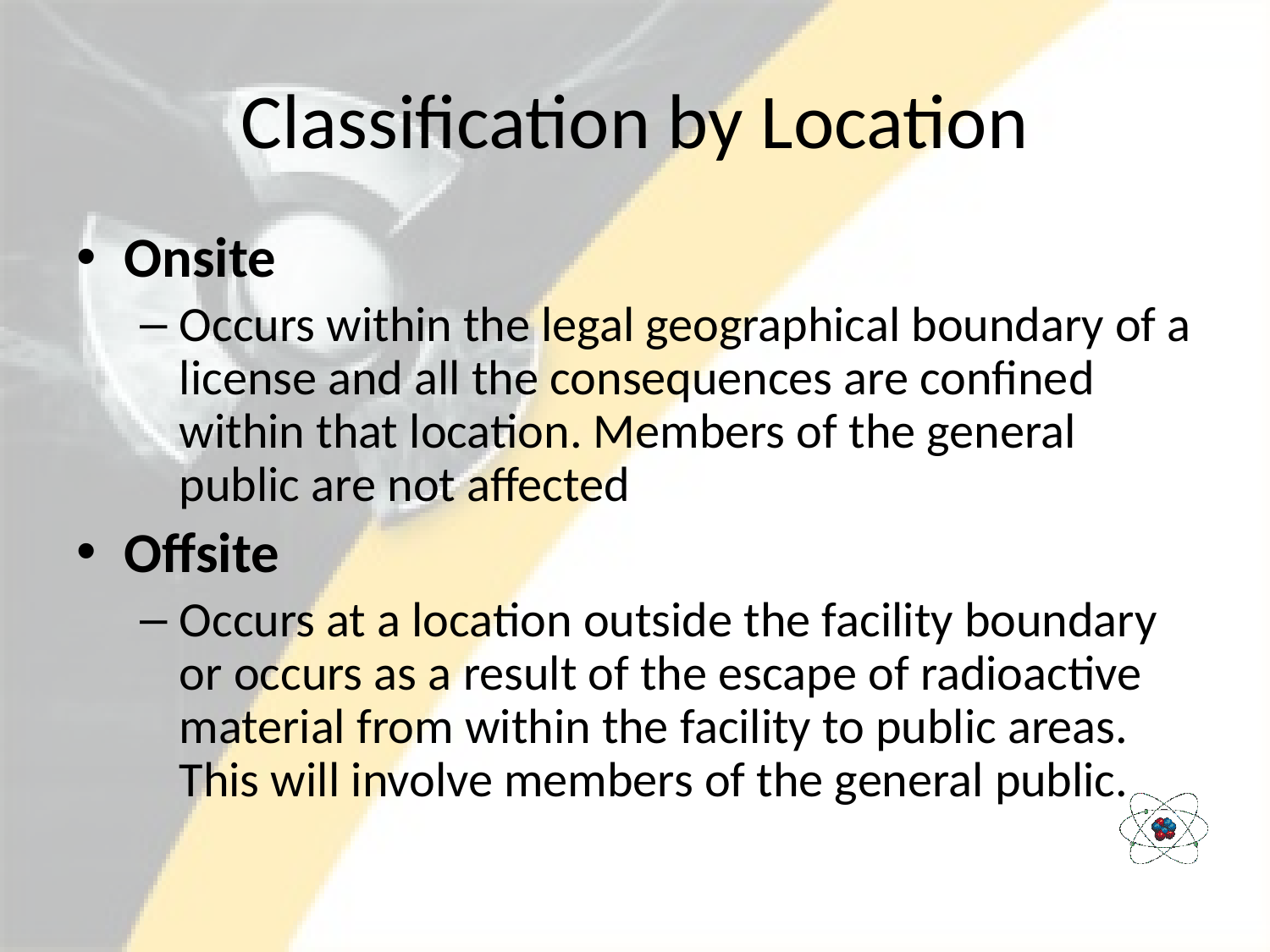

# Classification by Location
Onsite
Occurs within the legal geographical boundary of a license and all the consequences are confined within that location. Members of the general public are not affected
Offsite
Occurs at a location outside the facility boundary or occurs as a result of the escape of radioactive material from within the facility to public areas.  This will involve members of the general public.